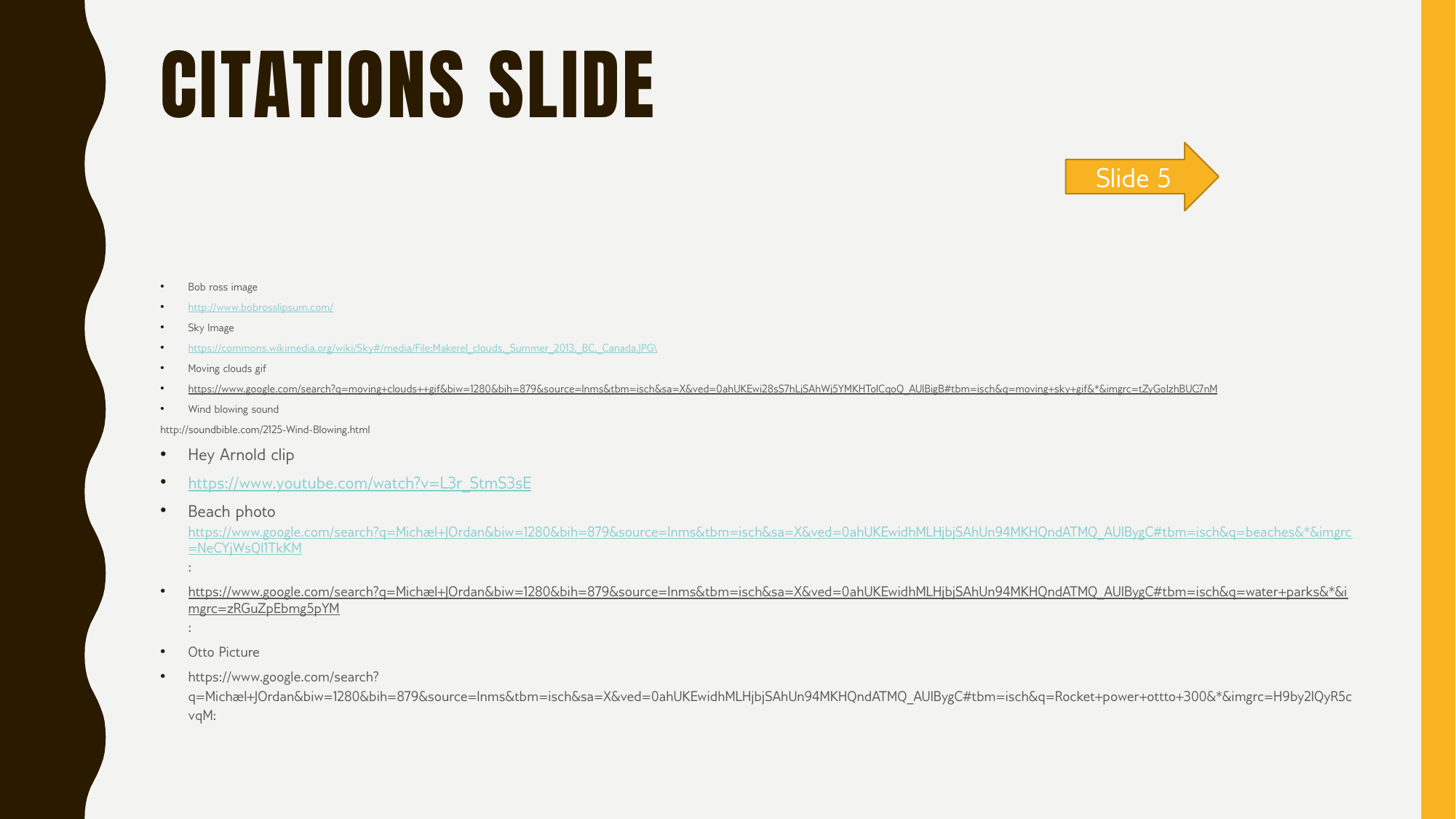

# Citations Slide
Slide 5
Bob ross image
http://www.bobrosslipsum.com/
Sky Image
https://commons.wikimedia.org/wiki/Sky#/media/File:Makerel_clouds,_Summer_2013,_BC,_Canada.JPG\
Moving clouds gif
https://www.google.com/search?q=moving+clouds++gif&biw=1280&bih=879&source=lnms&tbm=isch&sa=X&ved=0ahUKEwi28sS7hLjSAhWj5YMKHTolCqoQ_AUIBigB#tbm=isch&q=moving+sky+gif&*&imgrc=tZyGoIzhBUC7nM:
Wind blowing sound
http://soundbible.com/2125-Wind-Blowing.html
Hey Arnold clip
https://www.youtube.com/watch?v=L3r_StmS3sE
Beach photo	https://www.google.com/search?q=Michael+JOrdan&biw=1280&bih=879&source=lnms&tbm=isch&sa=X&ved=0ahUKEwidhMLHjbjSAhUn94MKHQndATMQ_AUIBygC#tbm=isch&q=beaches&*&imgrc=NeCYjWsQI1TkKM:
https://www.google.com/search?q=Michael+JOrdan&biw=1280&bih=879&source=lnms&tbm=isch&sa=X&ved=0ahUKEwidhMLHjbjSAhUn94MKHQndATMQ_AUIBygC#tbm=isch&q=water+parks&*&imgrc=zRGuZpEbmg5pYM:
Otto Picture
https://www.google.com/search?q=Michael+JOrdan&biw=1280&bih=879&source=lnms&tbm=isch&sa=X&ved=0ahUKEwidhMLHjbjSAhUn94MKHQndATMQ_AUIBygC#tbm=isch&q=Rocket+power+ottto+300&*&imgrc=H9by2IQyR5cvqM: